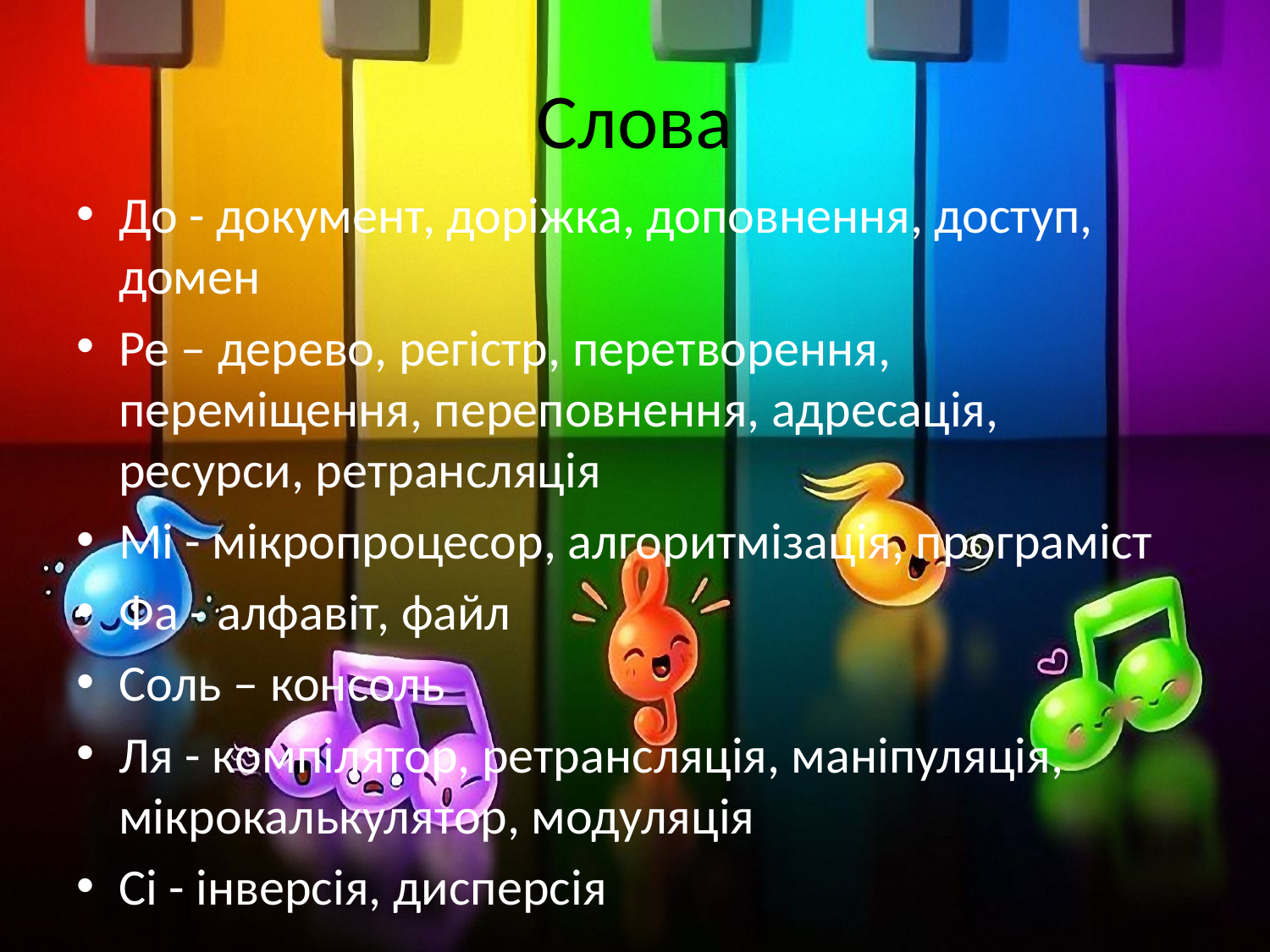

# Слова
До - документ, доріжка, доповнення, доступ, домен
Ре – дерево, регістр, перетворення, переміщення, переповнення, адресація, ресурси, ретрансляція
Мі - мікропроцесор, алгоритмізація, програміст
Фа - алфавіт, файл
Соль – консоль
Ля - компілятор, ретрансляція, маніпуляція, мікрокалькулятор, модуляція
Сі - інверсія, дисперсія